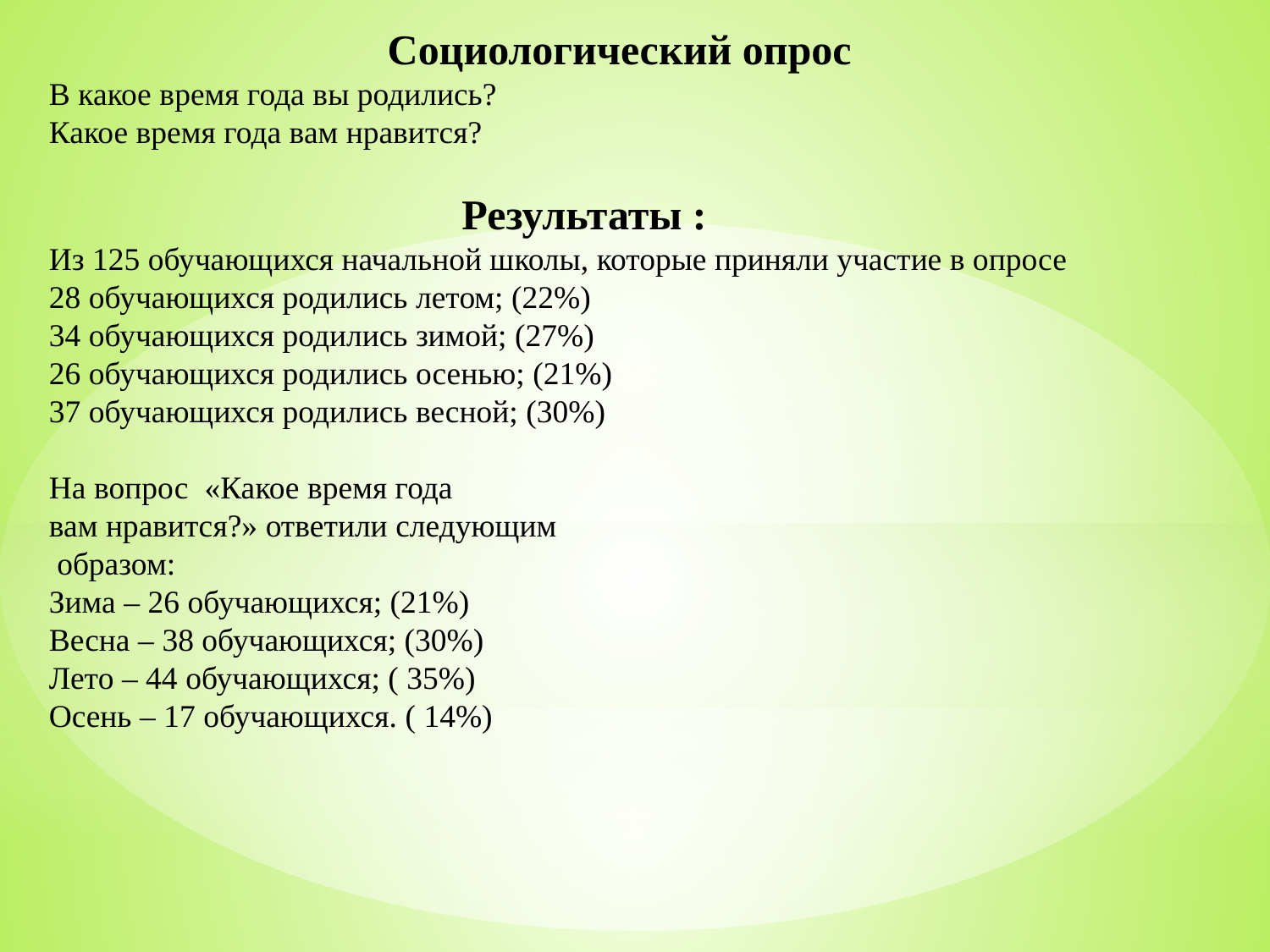

Социологический опрос
В какое время года вы родились?
Какое время года вам нравится?

                                       Результаты :
Из 125 обучающихся начальной школы, которые приняли участие в опросе
28 обучающихся родились летом; (22%)
34 обучающихся родились зимой; (27%)
26 обучающихся родились осенью; (21%)
37 обучающихся родились весной; (30%)

На вопрос  «Какое время года
вам нравится?» ответили следующим
 образом:
Зима – 26 обучающихся; (21%)
Весна – 38 обучающихся; (30%)
Лето – 44 обучающихся; ( 35%)
Осень – 17 обучающихся. ( 14%)